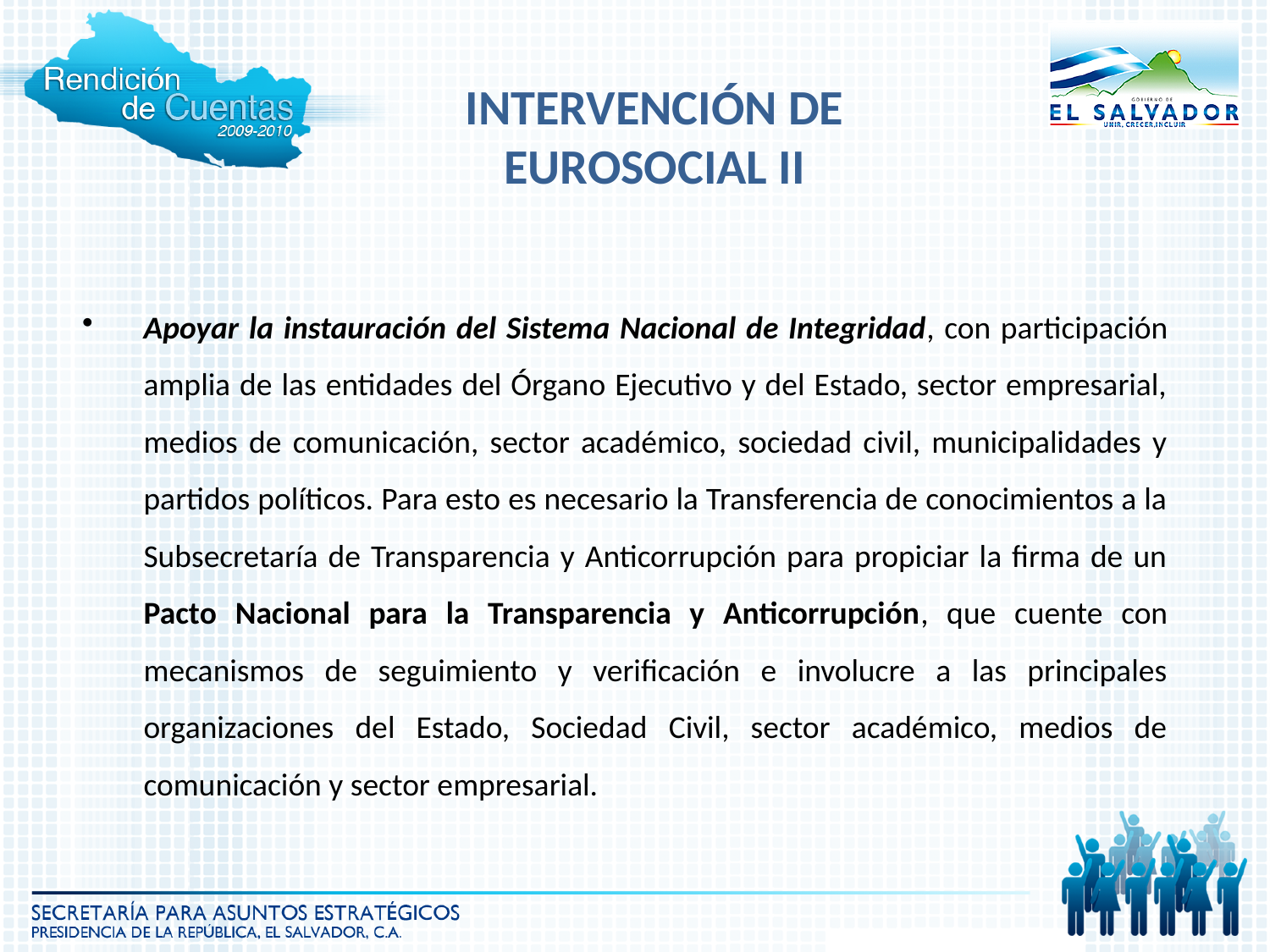

INTERVENCIÓN DE EUROSOCIAL II
Apoyar la instauración del Sistema Nacional de Integridad, con participación amplia de las entidades del Órgano Ejecutivo y del Estado, sector empresarial, medios de comunicación, sector académico, sociedad civil, municipalidades y partidos políticos. Para esto es necesario la Transferencia de conocimientos a la Subsecretaría de Transparencia y Anticorrupción para propiciar la firma de un Pacto Nacional para la Transparencia y Anticorrupción, que cuente con mecanismos de seguimiento y verificación e involucre a las principales organizaciones del Estado, Sociedad Civil, sector académico, medios de comunicación y sector empresarial.